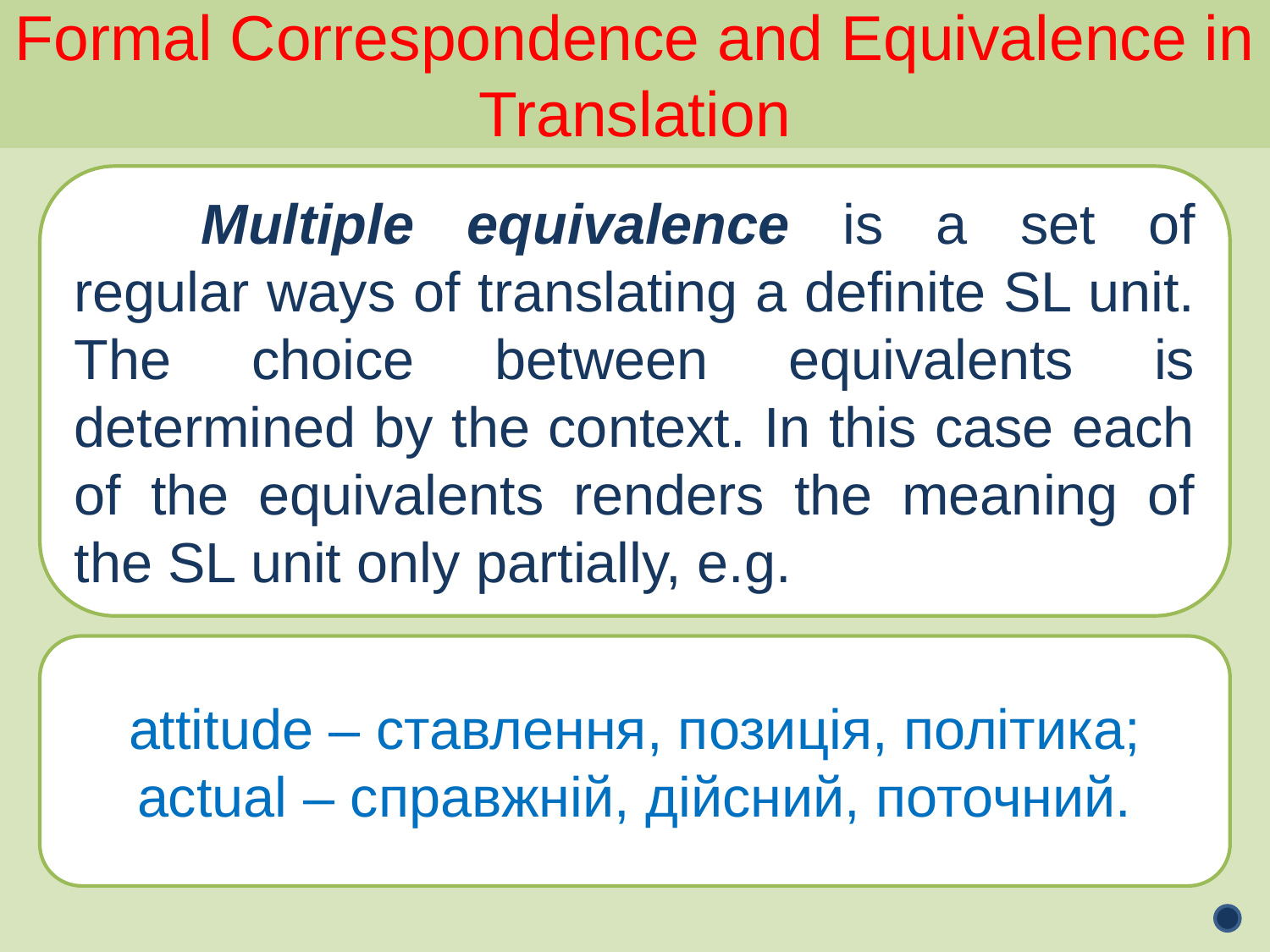

Formal Correspondence and Equivalence in Translation
	Multiple equivalence is a set of regular ways of translating a definite SL unit. The choice between equivalents is determined by the context. In this case each of the equivalents renders the meaning of the SL unit only partially, e.g.
attitude – ставлення, позиція, політика; actual – справжній, дійсний, поточний.